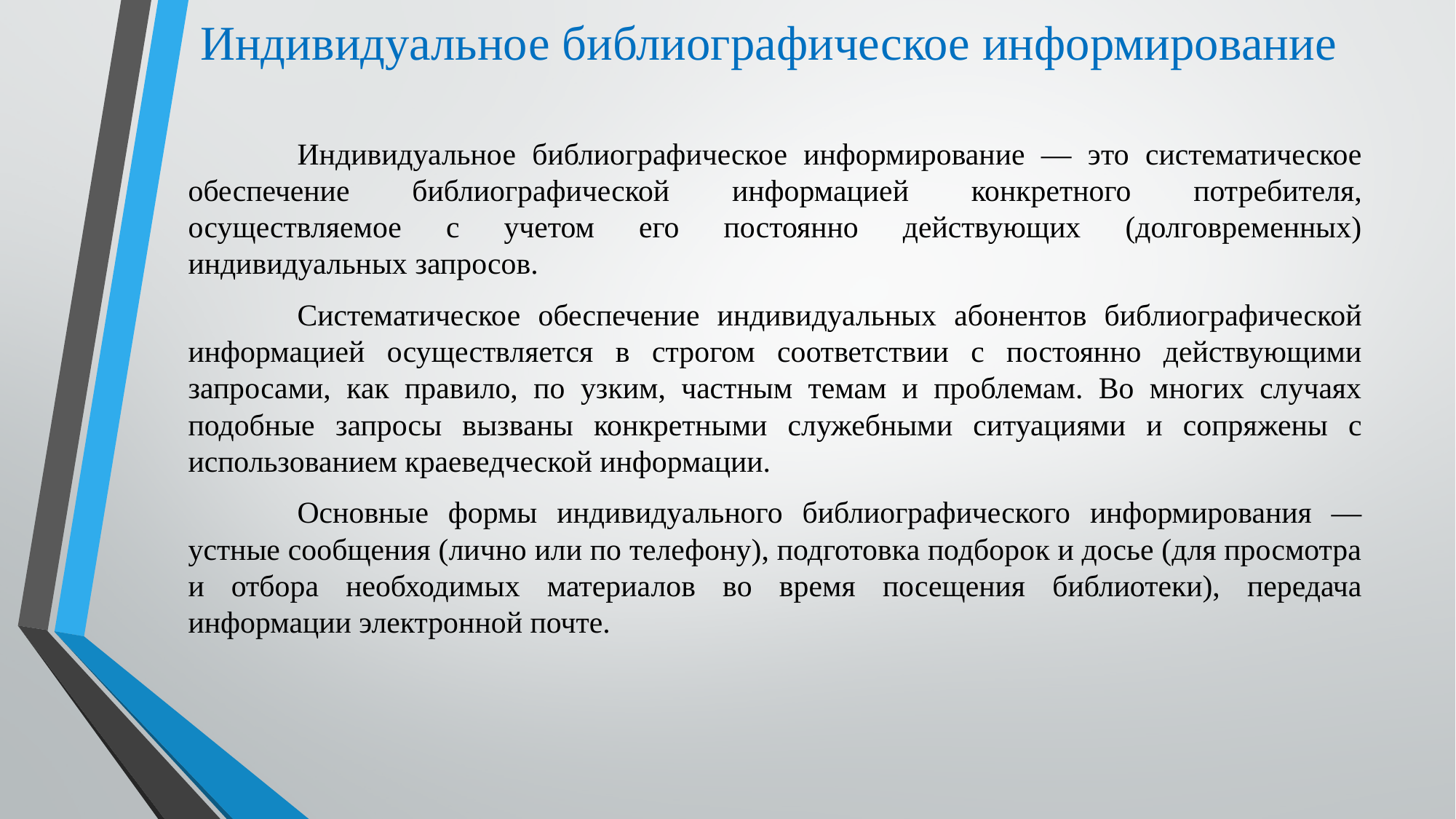

# Индивидуальное библиографическое информирование
	Индивидуальное библиографическое информирование — это систематическое обеспечение библиографической информацией конкретного потребителя, осуществляемое с учетом его постоянно действующих (долговременных) индивидуальных запросов.
	Систематическое обеспечение индивидуальных абонентов библиографической информацией осуществляется в строгом соответствии с постоянно действующими запросами, как правило, по узким, частным темам и проблемам. Во многих случаях подобные запросы вызваны конкретными служебными ситуациями и сопряжены с использованием краеведческой информации.
	Основные формы индивидуального библиографического информирования — устные сообщения (лично или по телефону), подготовка подборок и досье (для просмотра и отбора необходимых материалов во время посещения библиотеки), передача информации электронной почте.